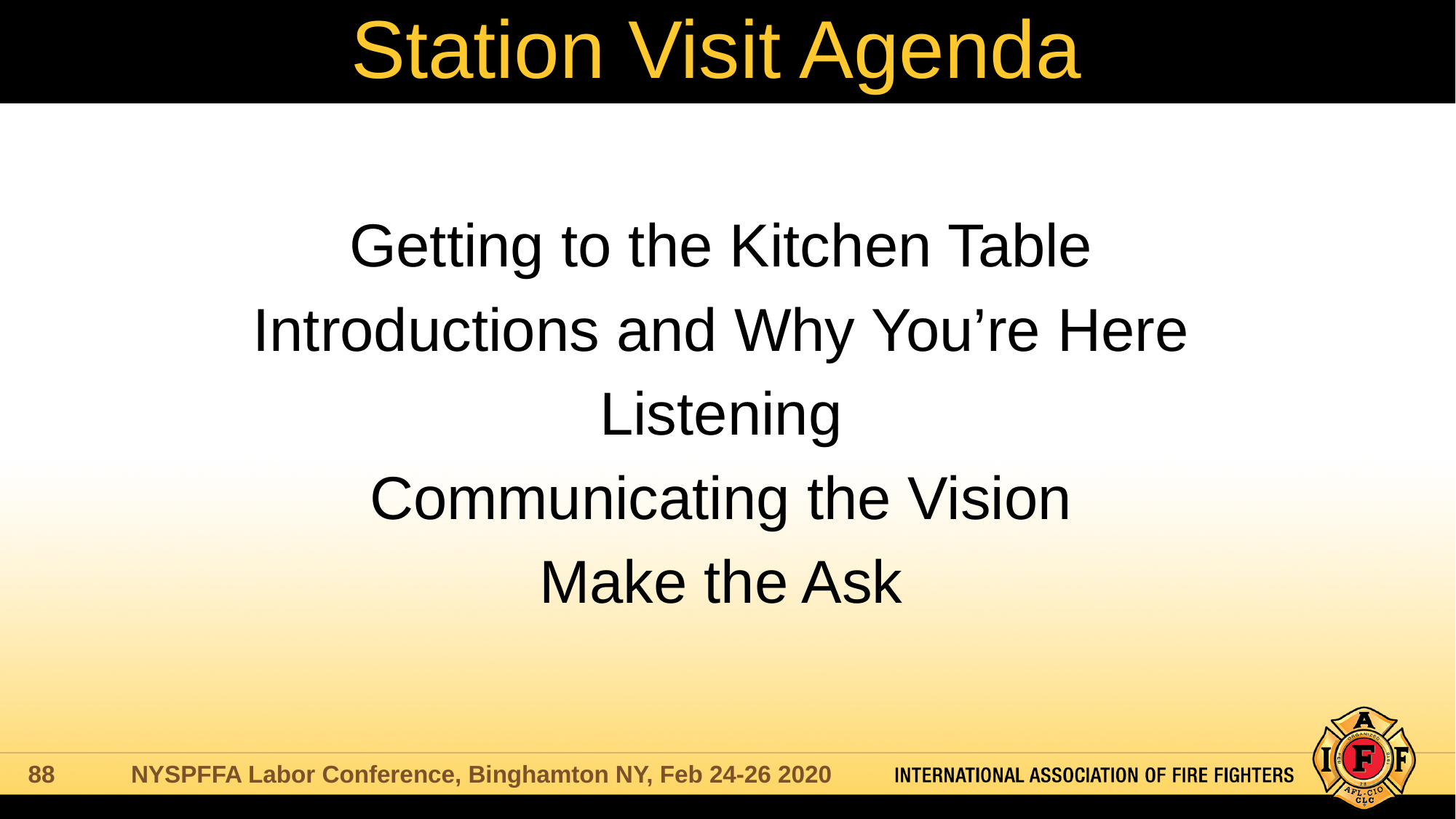

# Station Visit Agenda

Getting to the Kitchen Table
Introductions and Why You’re Here
Listening
Communicating the Vision
Make the Ask

NYSPFFA Labor Conference, Binghamton NY, Feb 24-26 2020